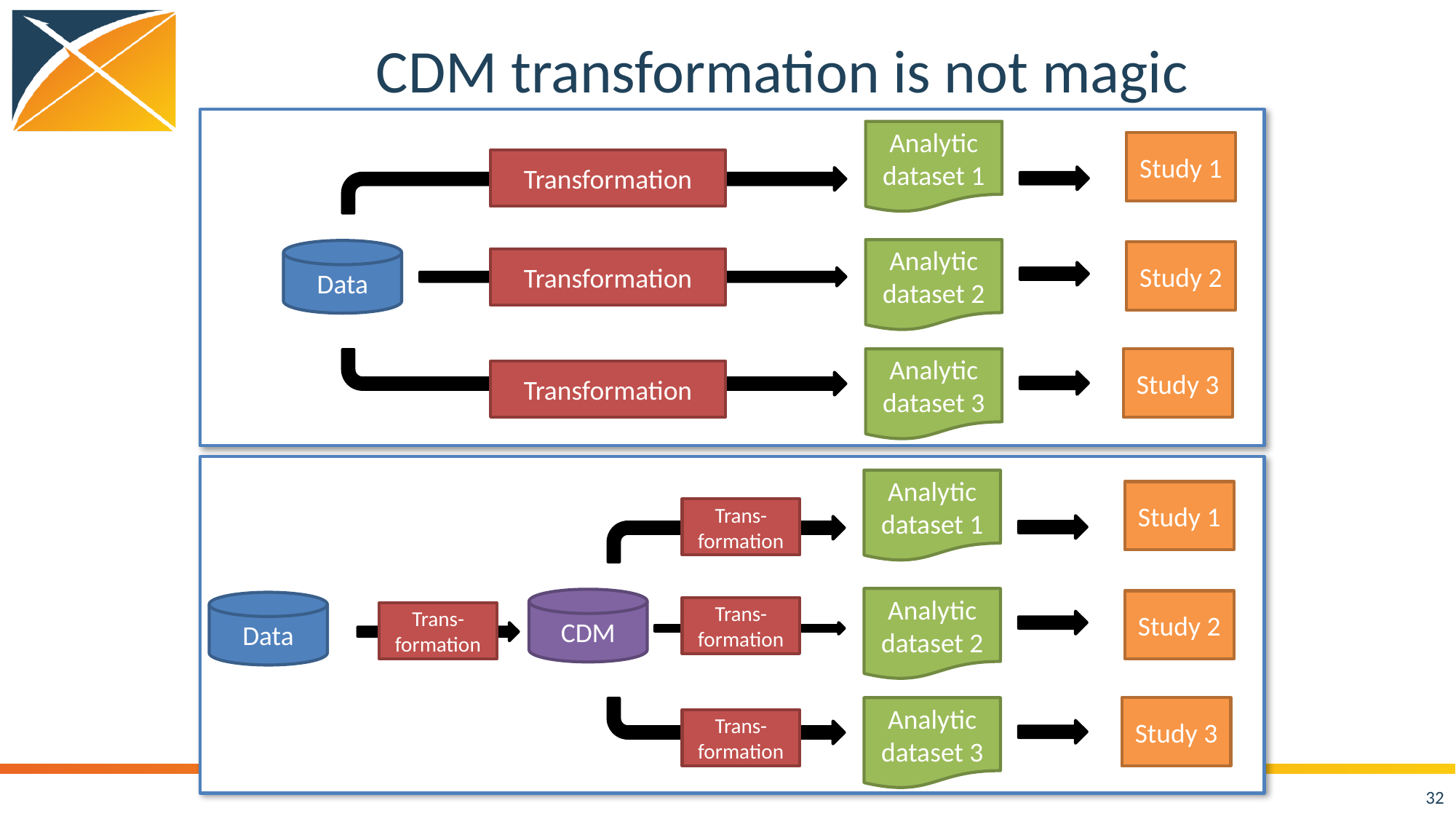

# CDM transformation is not magic

Analytic dataset 1
Study 1
Transformation

Analytic dataset 2
Data
Study 2
Transformation

Analytic dataset 3
Study 3

Transformation

Analytic dataset 1
Study 1
Trans-formation

Analytic dataset 2
CDM
Study 2
Data
Trans-formation
Trans-formation

Analytic dataset 3
Study 3

Trans-formation

32